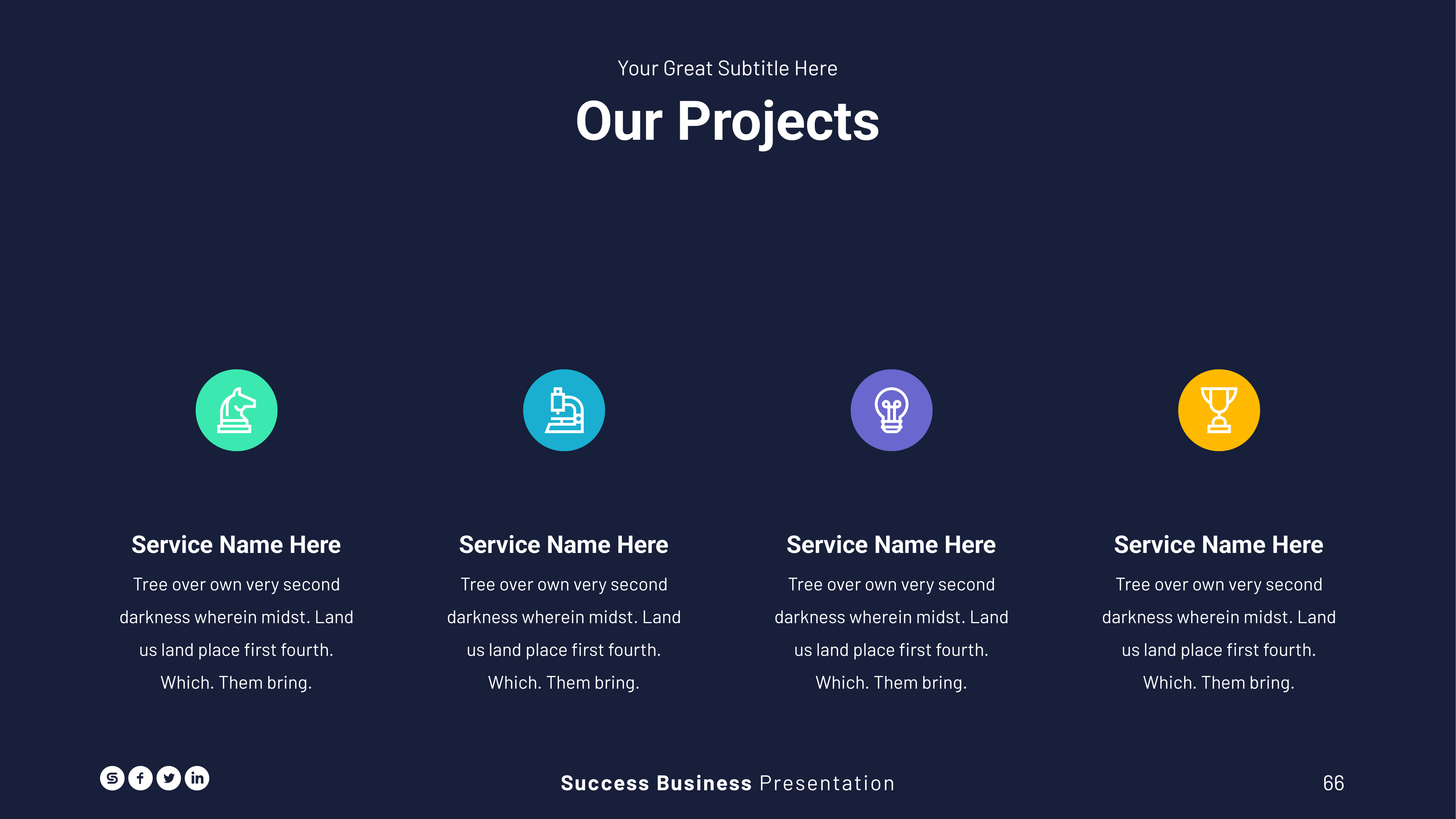

Your Great Subtitle Here
Our Projects

Service Name Here
Tree over own very second darkness wherein midst. Land us land place first fourth. Which. Them bring.
Service Name Here
Tree over own very second darkness wherein midst. Land us land place first fourth. Which. Them bring.
Service Name Here
Tree over own very second darkness wherein midst. Land us land place first fourth. Which. Them bring.
Service Name Here
Tree over own very second darkness wherein midst. Land us land place first fourth. Which. Them bring.